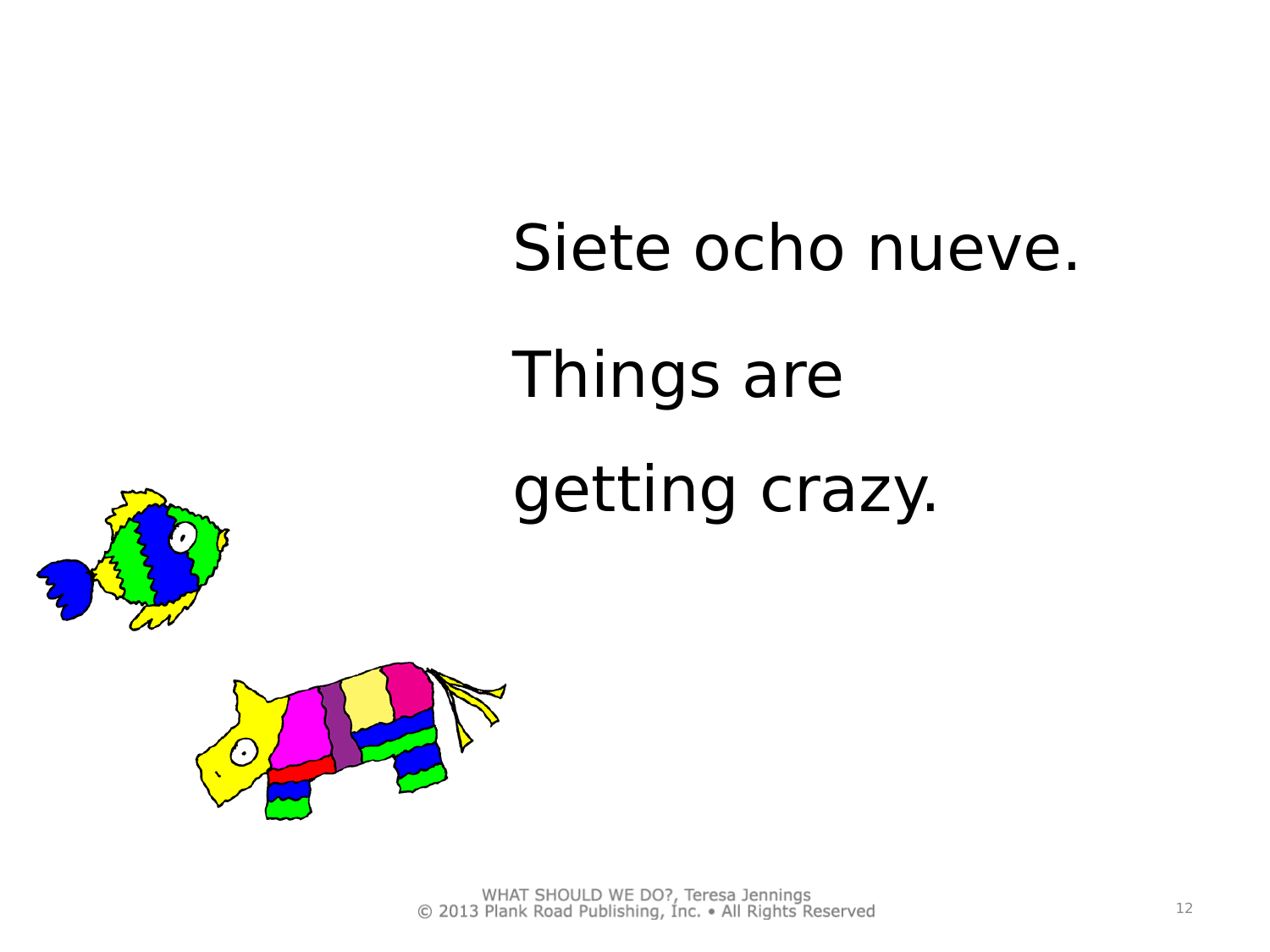

Siete ocho nueve.
Things are
getting crazy.
12